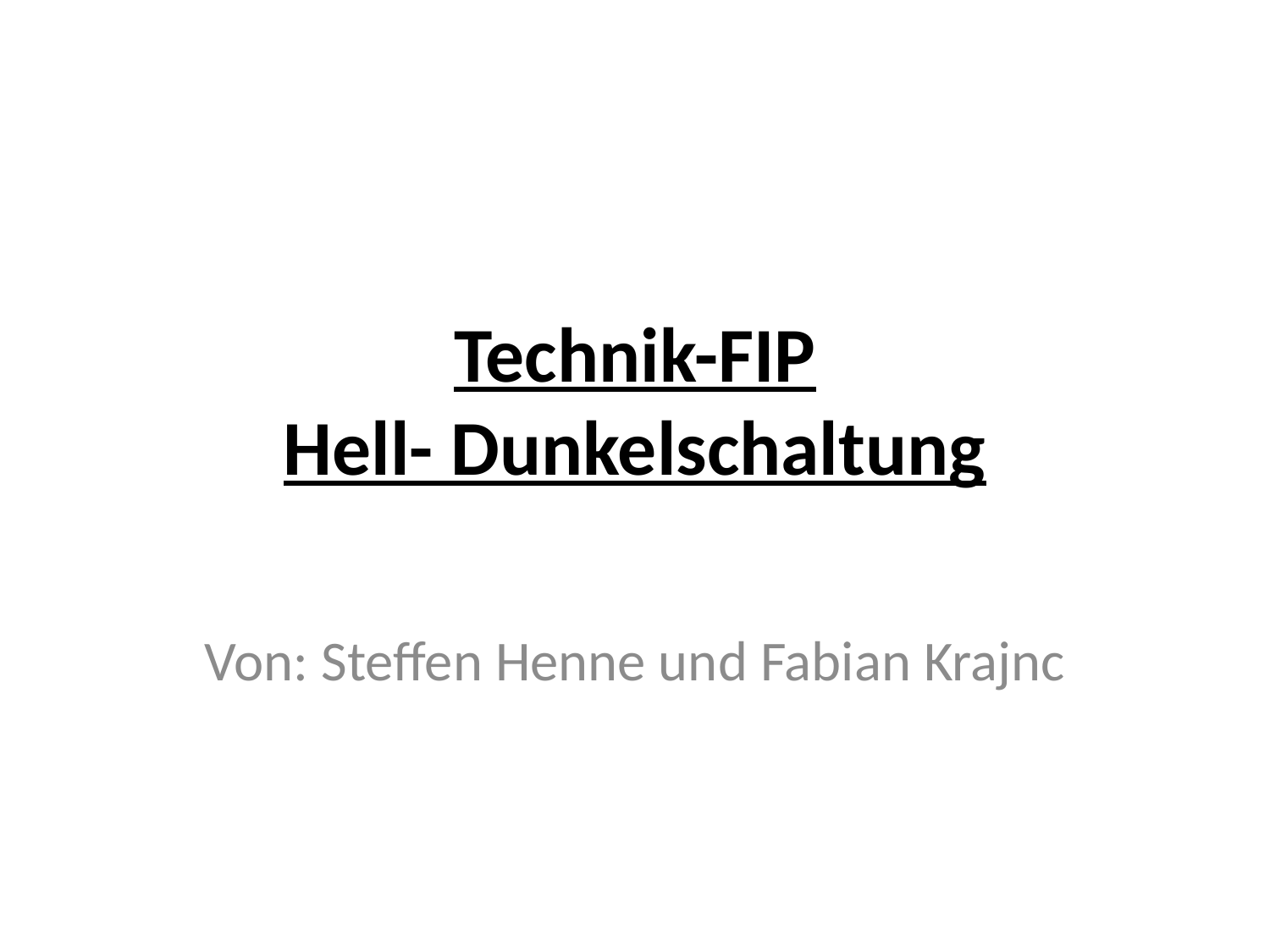

# Technik-FIP Hell- Dunkelschaltung

Von: Steffen Henne und Fabian Krajnc